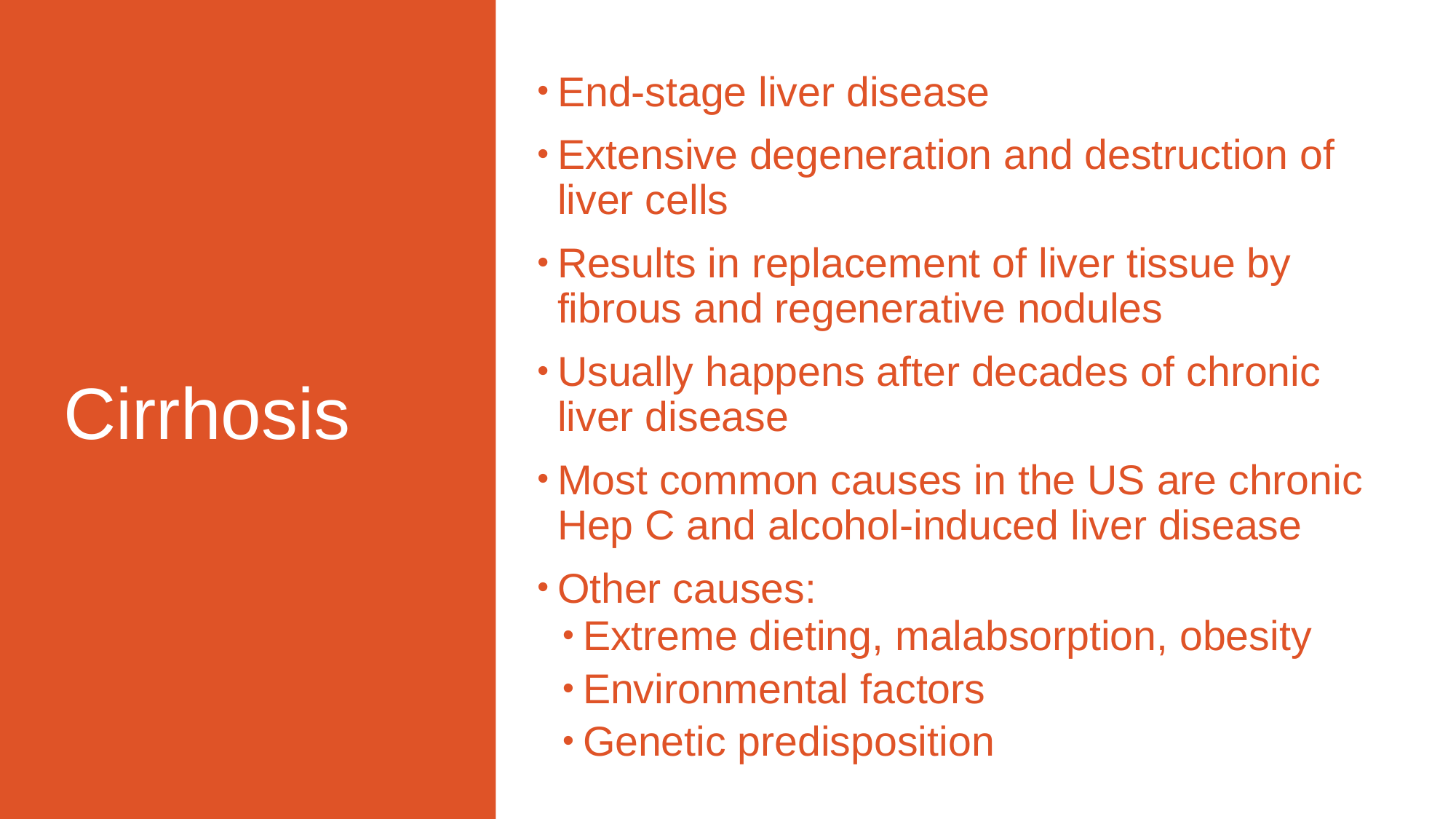

End-stage liver disease
Extensive degeneration and destruction of liver cells
Results in replacement of liver tissue by fibrous and regenerative nodules
Usually happens after decades of chronic liver disease
Most common causes in the US are chronic Hep C and alcohol-induced liver disease
Other causes:
Extreme dieting, malabsorption, obesity
Environmental factors
Genetic predisposition
# Cirrhosis